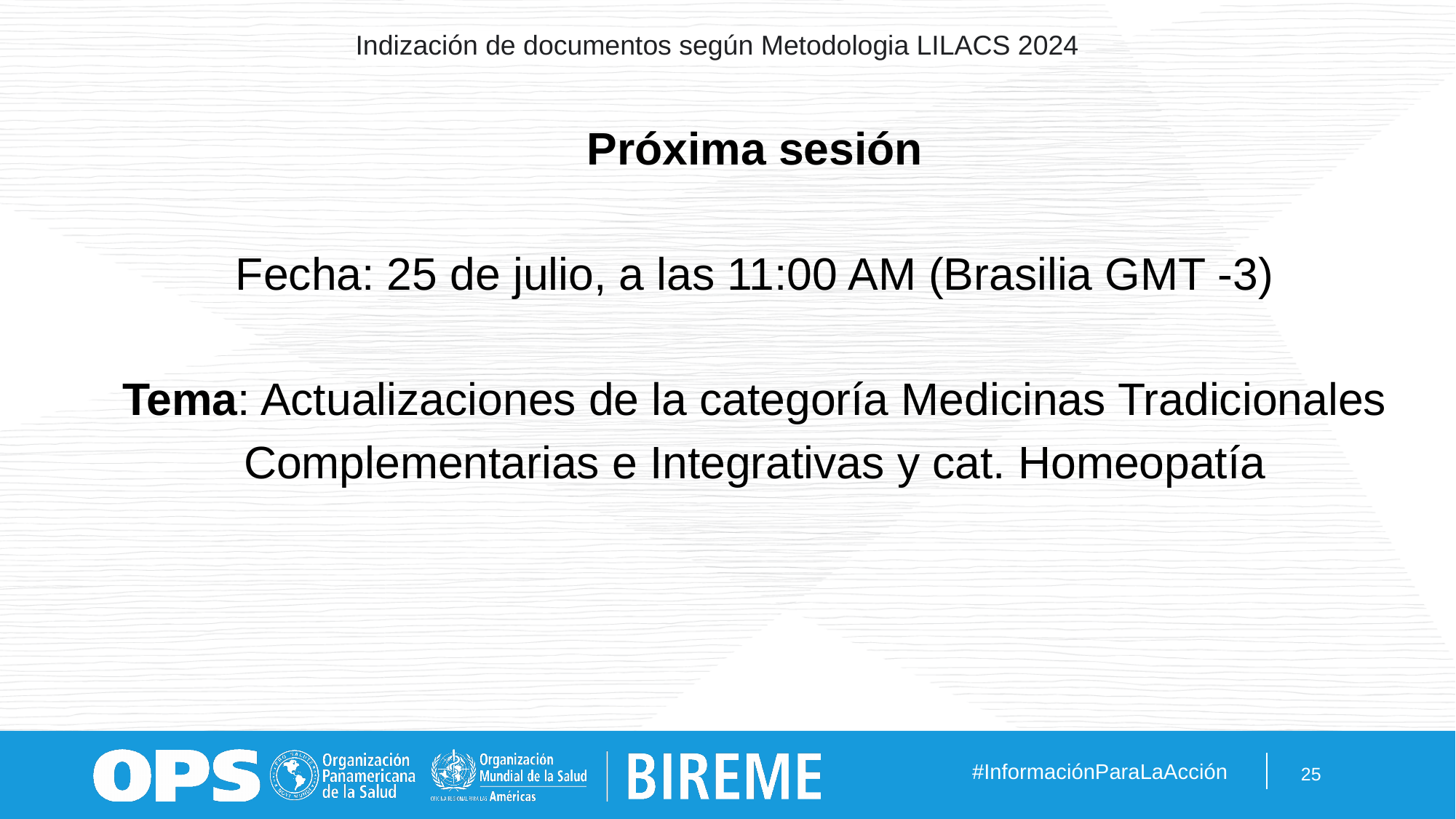

Indización de documentos según Metodologia LILACS 2024
Próxima sesión

Fecha: 25 de julio, a las 11:00 AM (Brasilia GMT -3)

Tema: Actualizaciones de la categoría Medicinas Tradicionales Complementarias e Integrativas y cat. Homeopatía
25